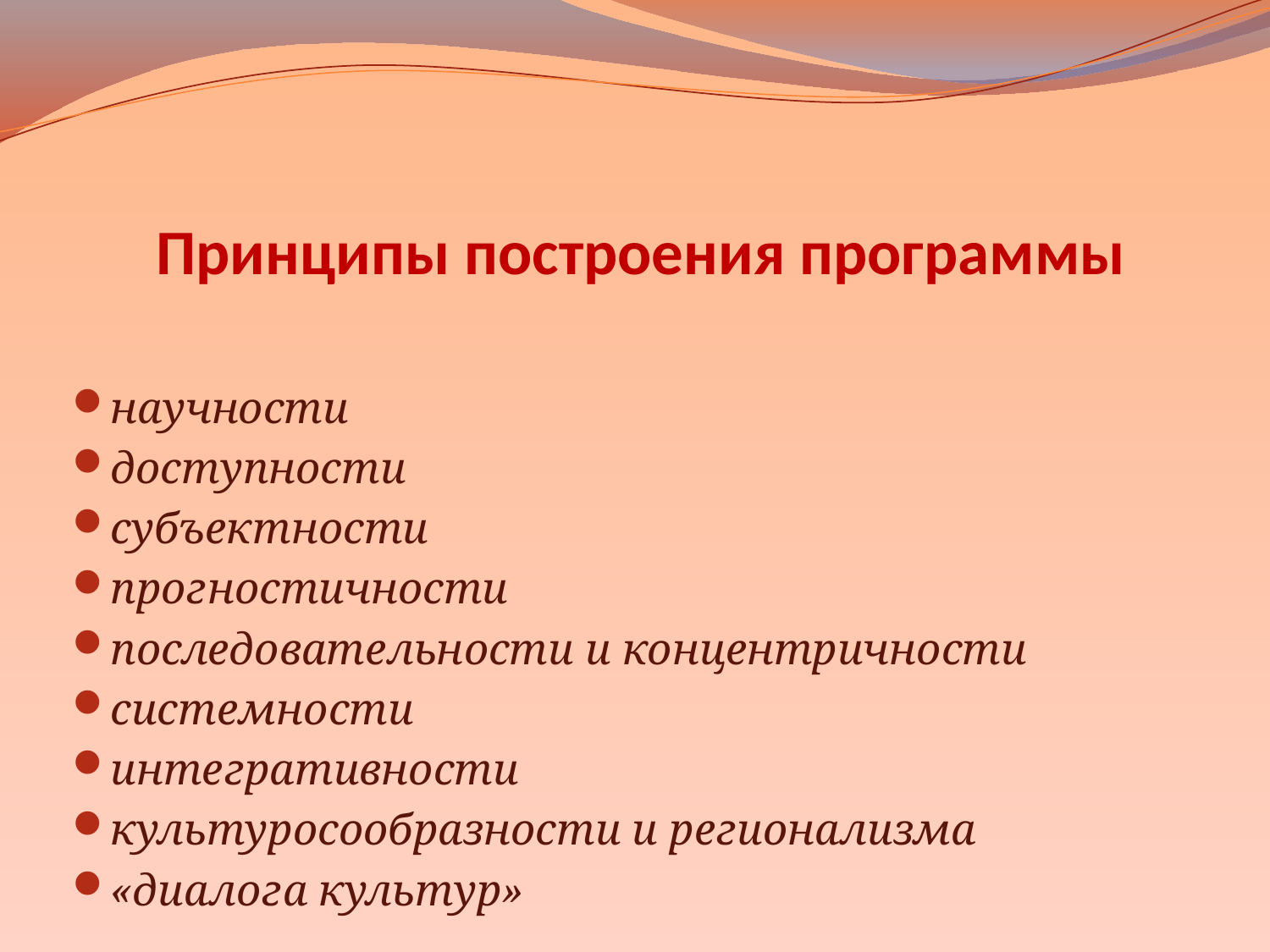

# Принципы построения программы

научности
доступности
субъектности
прогностичности
последовательности и концентричности
системности
интегративности
культуросообразности и регионализма
«диалога культур»